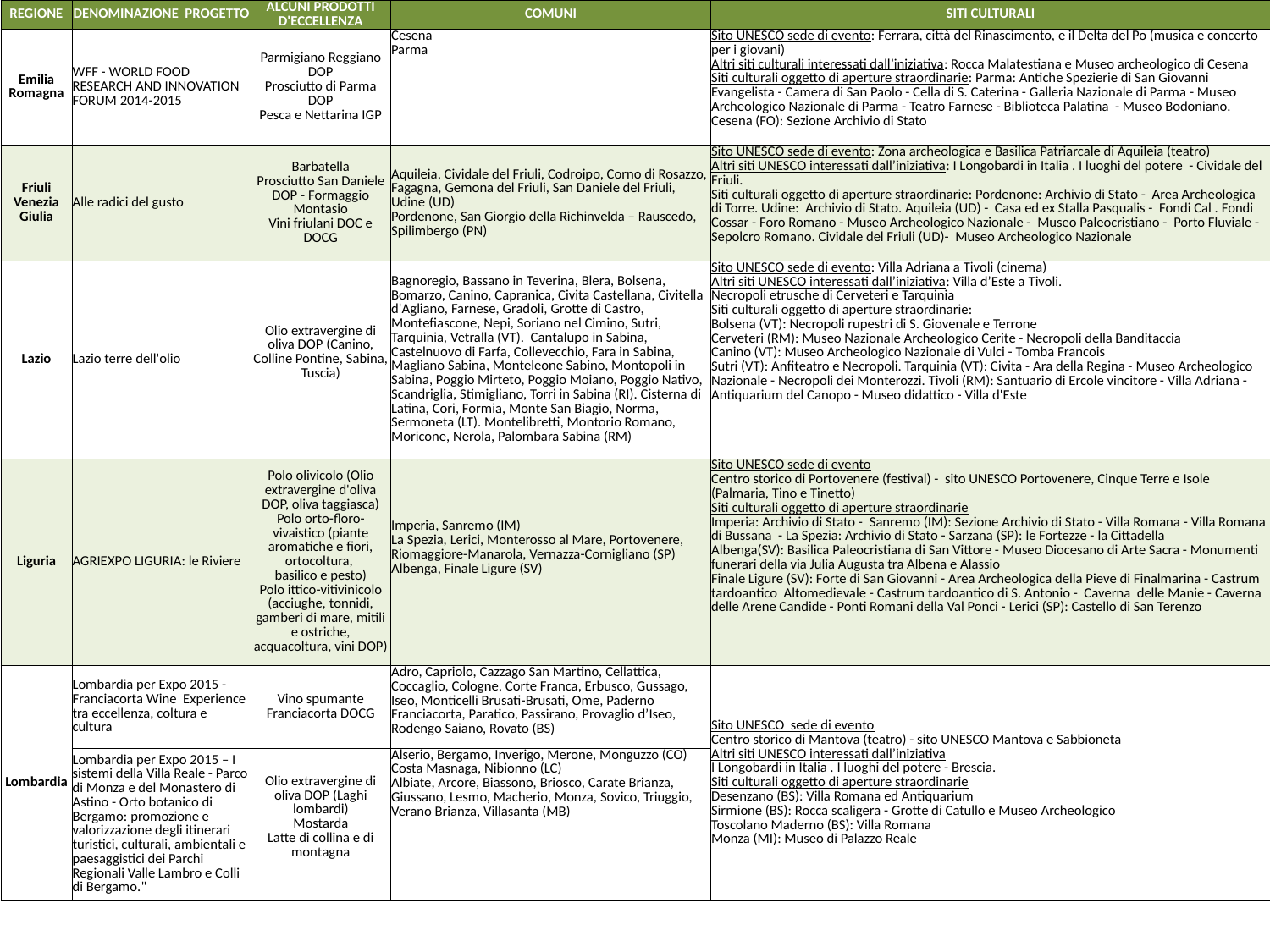

| REGIONE | DENOMINAZIONE PROGETTO | ALCUNI PRODOTTI D'ECCELLENZA | COMUNI | SITI CULTURALI |
| --- | --- | --- | --- | --- |
| Emilia Romagna | WFF - WORLD FOOD RESEARCH AND INNOVATION FORUM 2014-2015 | Parmigiano Reggiano DOP Prosciutto di Parma DOP Pesca e Nettarina IGP | Cesena Parma | Sito UNESCO sede di evento: Ferrara, città del Rinascimento, e il Delta del Po (musica e concerto per i giovani) Altri siti culturali interessati dall’iniziativa: Rocca Malatestiana e Museo archeologico di Cesena Siti culturali oggetto di aperture straordinarie: Parma: Antiche Spezierie di San Giovanni Evangelista - Camera di San Paolo - Cella di S. Caterina - Galleria Nazionale di Parma - Museo Archeologico Nazionale di Parma - Teatro Farnese - Biblioteca Palatina - Museo Bodoniano. Cesena (FO): Sezione Archivio di Stato |
| Friuli Venezia Giulia | Alle radici del gusto | Barbatella Prosciutto San Daniele DOP - Formaggio Montasio Vini friulani DOC e DOCG | Aquileia, Cividale del Friuli, Codroipo, Corno di Rosazzo, Fagagna, Gemona del Friuli, San Daniele del Friuli, Udine (UD) Pordenone, San Giorgio della Richinvelda – Rauscedo, Spilimbergo (PN) | Sito UNESCO sede di evento: Zona archeologica e Basilica Patriarcale di Aquileia (teatro) Altri siti UNESCO interessati dall’iniziativa: I Longobardi in Italia . I luoghi del potere - Cividale del Friuli. Siti culturali oggetto di aperture straordinarie: Pordenone: Archivio di Stato - Area Archeologica di Torre. Udine: Archivio di Stato. Aquileia (UD) - Casa ed ex Stalla Pasqualis - Fondi Cal . Fondi Cossar - Foro Romano - Museo Archeologico Nazionale - Museo Paleocristiano - Porto Fluviale - Sepolcro Romano. Cividale del Friuli (UD)- Museo Archeologico Nazionale |
| Lazio | Lazio terre dell'olio | Olio extravergine di oliva DOP (Canino, Colline Pontine, Sabina, Tuscia) | Bagnoregio, Bassano in Teverina, Blera, Bolsena, Bomarzo, Canino, Capranica, Civita Castellana, Civitella d'Agliano, Farnese, Gradoli, Grotte di Castro, Montefiascone, Nepi, Soriano nel Cimino, Sutri, Tarquinia, Vetralla (VT). Cantalupo in Sabina, Castelnuovo di Farfa, Collevecchio, Fara in Sabina, Magliano Sabina, Monteleone Sabino, Montopoli in Sabina, Poggio Mirteto, Poggio Moiano, Poggio Nativo, Scandriglia, Stimigliano, Torri in Sabina (RI). Cisterna di Latina, Cori, Formia, Monte San Biagio, Norma, Sermoneta (LT). Montelibretti, Montorio Romano, Moricone, Nerola, Palombara Sabina (RM) | Sito UNESCO sede di evento: Villa Adriana a Tivoli (cinema) Altri siti UNESCO interessati dall’iniziativa: Villa d’Este a Tivoli. Necropoli etrusche di Cerveteri e Tarquinia Siti culturali oggetto di aperture straordinarie: Bolsena (VT): Necropoli rupestri di S. Giovenale e Terrone Cerveteri (RM): Museo Nazionale Archeologico Cerite - Necropoli della Banditaccia Canino (VT): Museo Archeologico Nazionale di Vulci - Tomba Francois Sutri (VT): Anfiteatro e Necropoli. Tarquinia (VT): Civita - Ara della Regina - Museo Archeologico Nazionale - Necropoli dei Monterozzi. Tivoli (RM): Santuario di Ercole vincitore - Villa Adriana - Antiquarium del Canopo - Museo didattico - Villa d'Este |
| Liguria | AGRIEXPO LIGURIA: le Riviere | Polo olivicolo (Olio extravergine d'oliva DOP, oliva taggiasca) Polo orto-floro-vivaistico (piante aromatiche e fiori, ortocoltura, basilico e pesto) Polo ittico-vitivinicolo (acciughe, tonnidi, gamberi di mare, mitili e ostriche, acquacoltura, vini DOP) | Imperia, Sanremo (IM) La Spezia, Lerici, Monterosso al Mare, Portovenere, Riomaggiore-Manarola, Vernazza-Cornigliano (SP) Albenga, Finale Ligure (SV) | Sito UNESCO sede di evento Centro storico di Portovenere (festival) - sito UNESCO Portovenere, Cinque Terre e Isole (Palmaria, Tino e Tinetto) Siti culturali oggetto di aperture straordinarie Imperia: Archivio di Stato - Sanremo (IM): Sezione Archivio di Stato - Villa Romana - Villa Romana di Bussana - La Spezia: Archivio di Stato - Sarzana (SP): le Fortezze - la Cittadella Albenga(SV): Basilica Paleocristiana di San Vittore - Museo Diocesano di Arte Sacra - Monumenti funerari della via Julia Augusta tra Albena e Alassio Finale Ligure (SV): Forte di San Giovanni - Area Archeologica della Pieve di Finalmarina - Castrum tardoantico Altomedievale - Castrum tardoantico di S. Antonio - Caverna delle Manie - Caverna delle Arene Candide - Ponti Romani della Val Ponci - Lerici (SP): Castello di San Terenzo |
| Lombardia | Lombardia per Expo 2015 - Franciacorta Wine Experience tra eccellenza, coltura e cultura | Vino spumante Franciacorta DOCG | Adro, Capriolo, Cazzago San Martino, Cellattica, Coccaglio, Cologne, Corte Franca, Erbusco, Gussago, Iseo, Monticelli Brusati-Brusati, Ome, Paderno Franciacorta, Paratico, Passirano, Provaglio d’Iseo, Rodengo Saiano, Rovato (BS) | Sito UNESCO sede di evento Centro storico di Mantova (teatro) - sito UNESCO Mantova e Sabbioneta Altri siti UNESCO interessati dall’iniziativa I Longobardi in Italia . I luoghi del potere - Brescia. Siti culturali oggetto di aperture straordinarie Desenzano (BS): Villa Romana ed Antiquarium Sirmione (BS): Rocca scaligera - Grotte di Catullo e Museo Archeologico Toscolano Maderno (BS): Villa Romana Monza (MI): Museo di Palazzo Reale |
|  | Lombardia per Expo 2015 – I sistemi della Villa Reale - Parco di Monza e del Monastero di Astino - Orto botanico di Bergamo: promozione e valorizzazione degli itinerari turistici, culturali, ambientali e paesaggistici dei Parchi Regionali Valle Lambro e Colli di Bergamo." | Olio extravergine di oliva DOP (Laghi lombardi) Mostarda Latte di collina e di montagna | Alserio, Bergamo, Inverigo, Merone, Monguzzo (CO) Costa Masnaga, Nibionno (LC) Albiate, Arcore, Biassono, Briosco, Carate Brianza, Giussano, Lesmo, Macherio, Monza, Sovico, Triuggio, Verano Brianza, Villasanta (MB) |  |